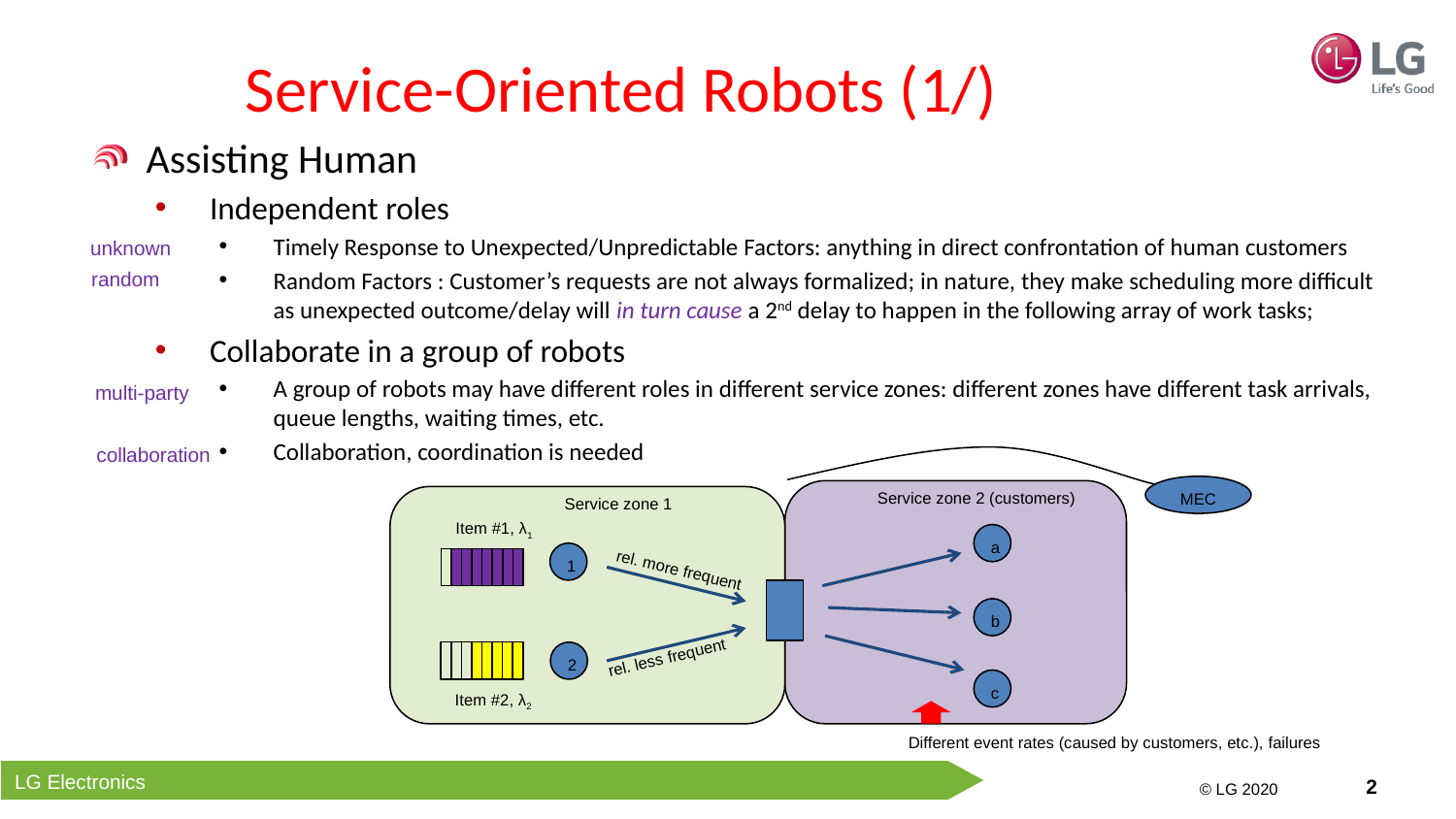

# Service-Oriented Robots (1/)
Assisting Human
Independent roles
Timely Response to Unexpected/Unpredictable Factors: anything in direct confrontation of human customers
Random Factors : Customer’s requests are not always formalized; in nature, they make scheduling more difficult as unexpected outcome/delay will in turn cause a 2nd delay to happen in the following array of work tasks;
Collaborate in a group of robots
A group of robots may have different roles in different service zones: different zones have different task arrivals, queue lengths, waiting times, etc.
Collaboration, coordination is needed
unknown
random
multi-party
collaboration

MEC

Service zone 2 (customers)
Service zone 1

Item #1, λ1
a
1

rel. more frequent

b
rel. less frequent

2
c
Item #2, λ2

Different event rates (caused by customers, etc.), failures